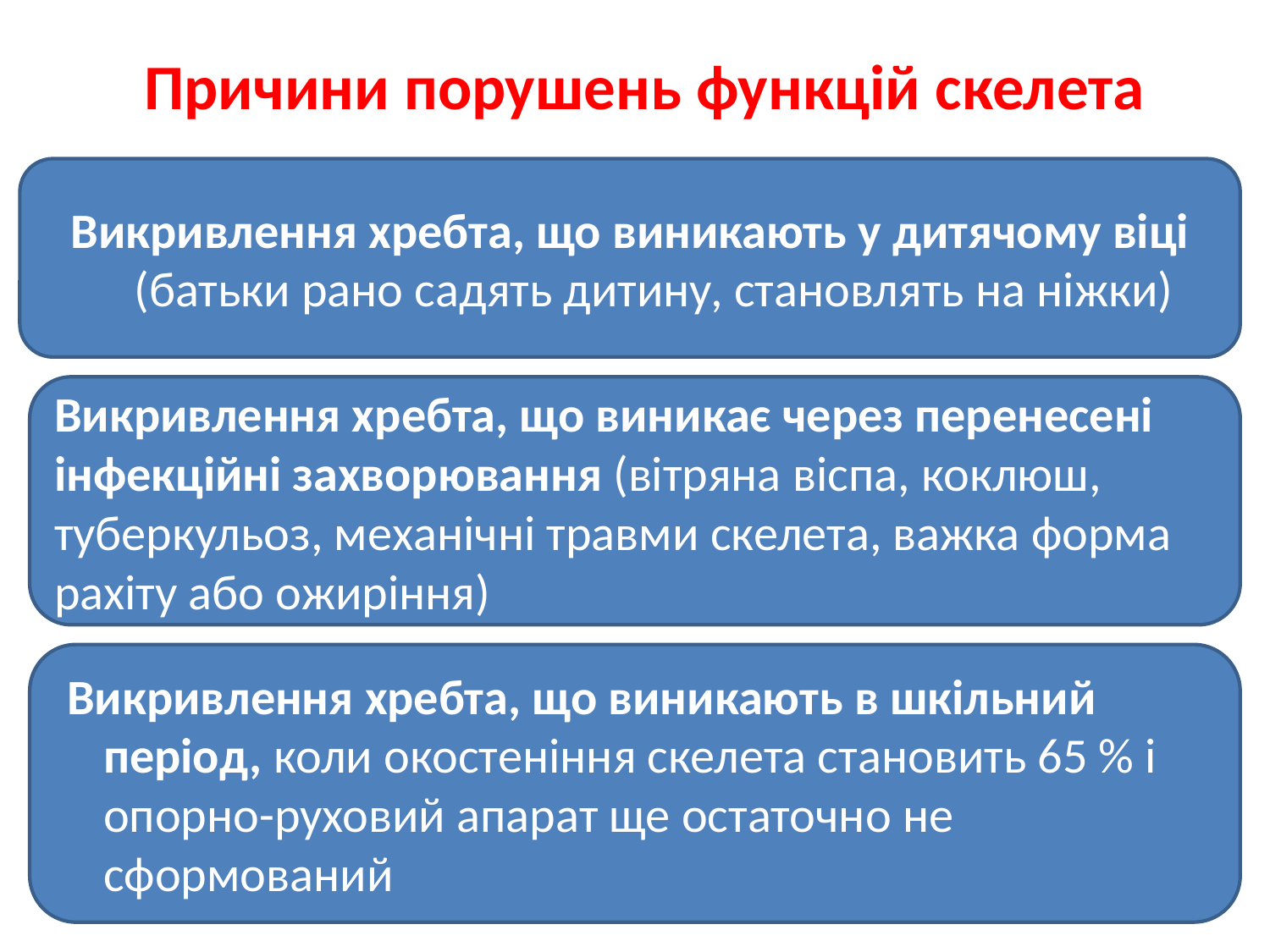

Причини порушень функцій скелета
Викривлення хребта, що виникають у дитячому віці (батьки рано садять дитину, становлять на ніжки)
Викривлення хребта, що виникає через перенесені інфекційні захворювання (вітряна віспа, коклюш, туберкульоз, механічні травми скелета, важка форма рахіту або ожиріння)
 Викривлення хребта, що виникають в шкільний період, коли окостеніння скелета становить 65 % і опорно-руховий апарат ще остаточно не сформований